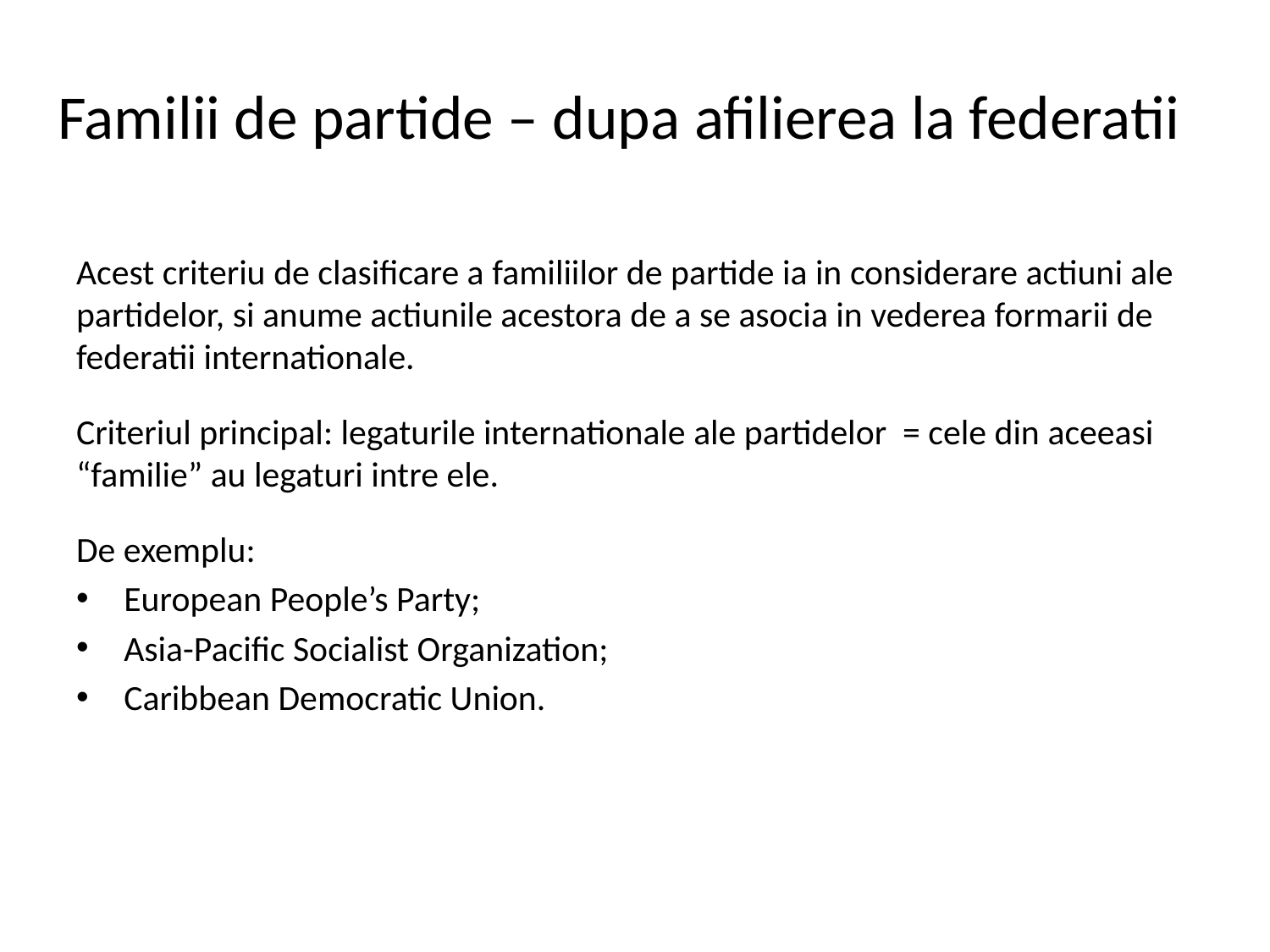

# Familii de partide – dupa afilierea la federatii
Acest criteriu de clasificare a familiilor de partide ia in considerare actiuni ale partidelor, si anume actiunile acestora de a se asocia in vederea formarii de federatii internationale.

Criteriul principal: legaturile internationale ale partidelor  = cele din aceeasi “familie” au legaturi intre ele.

De exemplu:
European People’s Party;
Asia-Pacific Socialist Organization;
Caribbean Democratic Union.